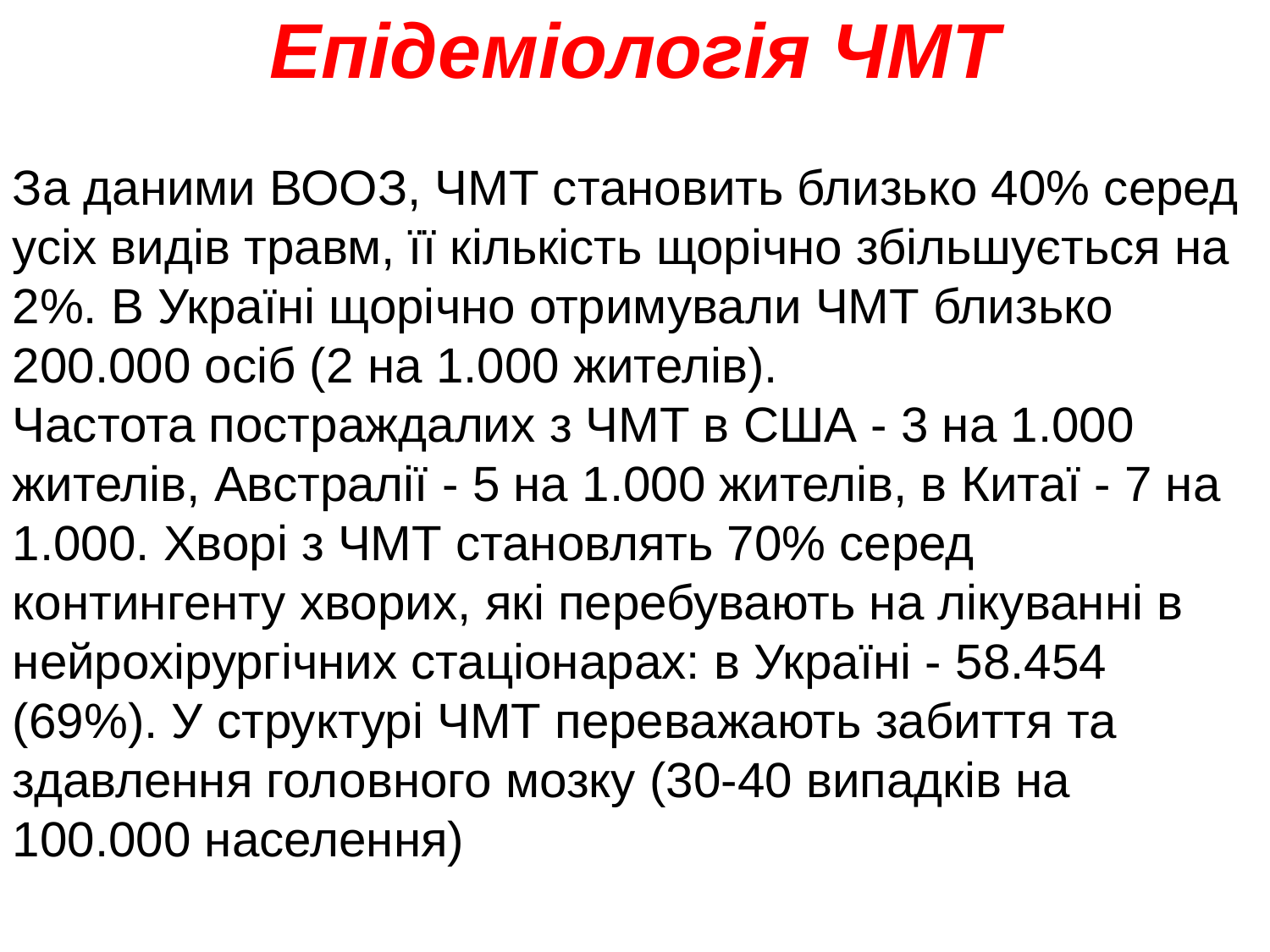

# Епідеміологія ЧМТ
За даними ВООЗ, ЧМТ становить близько 40% серед усіх видів травм, її кількість щорічно збільшується на 2%. В Україні щорічно отримували ЧМТ близько 200.000 осіб (2 на 1.000 жителів).
Частота постраждалих з ЧМТ в США - 3 на 1.000 жителів, Австралії - 5 на 1.000 жителів, в Китаї - 7 на 1.000. Хворі з ЧМТ становлять 70% серед контингенту хворих, які перебувають на лікуванні в нейрохірургічних стаціонарах: в Україні - 58.454 (69%). У структурі ЧМТ переважають забиття та здавлення головного мозку (30-40 випадків на 100.000 населення)